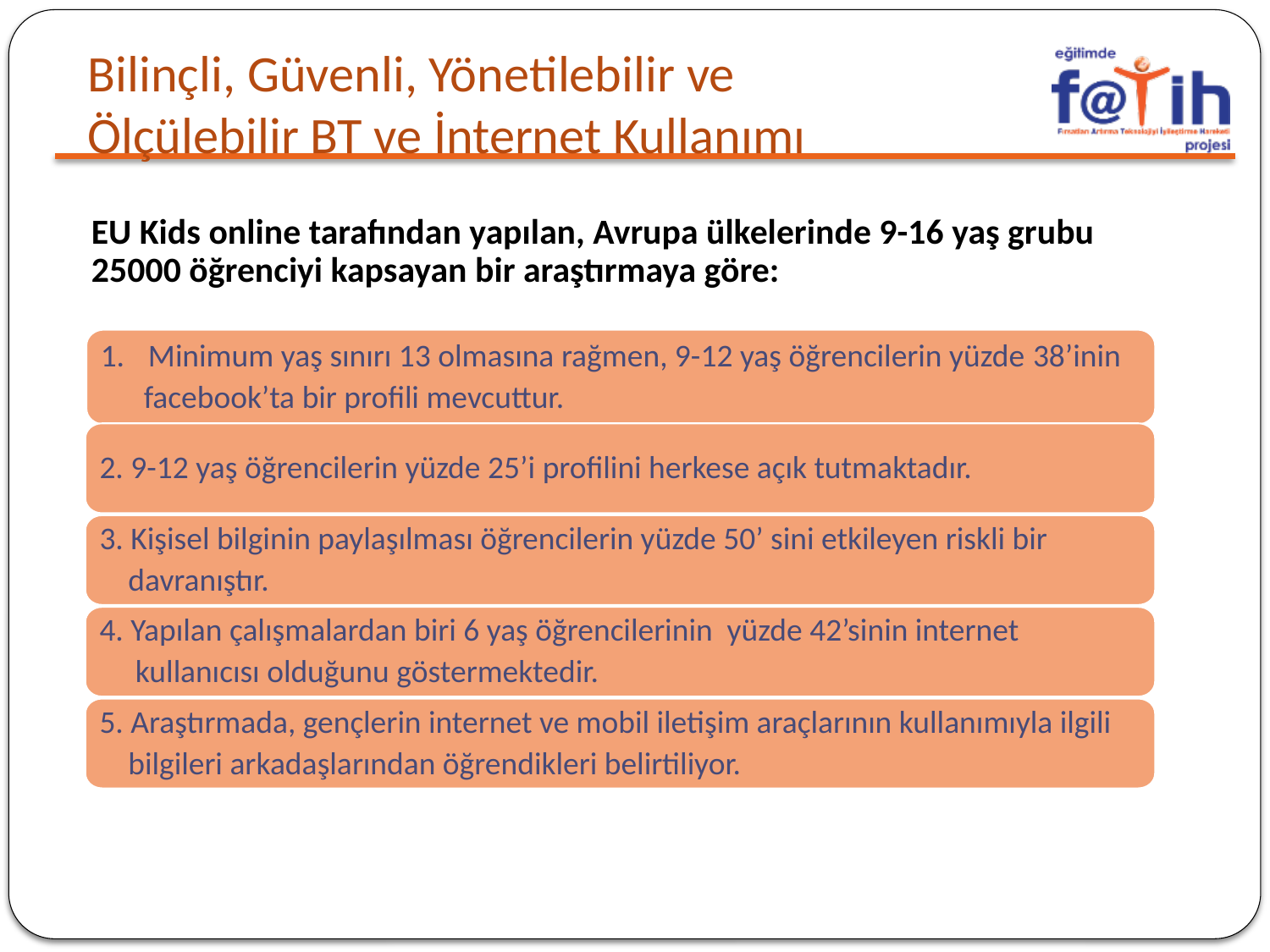

# Bilinçli, Güvenli, Yönetilebilir ve Ölçülebilir BT ve İnternet Kullanımı
EU Kids online tarafından yapılan, Avrupa ülkelerinde 9-16 yaş grubu 25000 öğrenciyi kapsayan bir araştırmaya göre:
Minimum yaş sınırı 13 olmasına rağmen, 9-12 yaş öğrencilerin yüzde 38’inin
      facebook’ta bir profili mevcuttur.
2. 9-12 yaş öğrencilerin yüzde 25’i profilini herkese açık tutmaktadır.
3. Kişisel bilginin paylaşılması öğrencilerin yüzde 50’ sini etkileyen riskli bir
    davranıştır.
4. Yapılan çalışmalardan biri 6 yaş öğrencilerinin  yüzde 42’sinin internet
     kullanıcısı olduğunu göstermektedir.
5. Araştırmada, gençlerin internet ve mobil iletişim araçlarının kullanımıyla ilgili
    bilgileri arkadaşlarından öğrendikleri belirtiliyor.